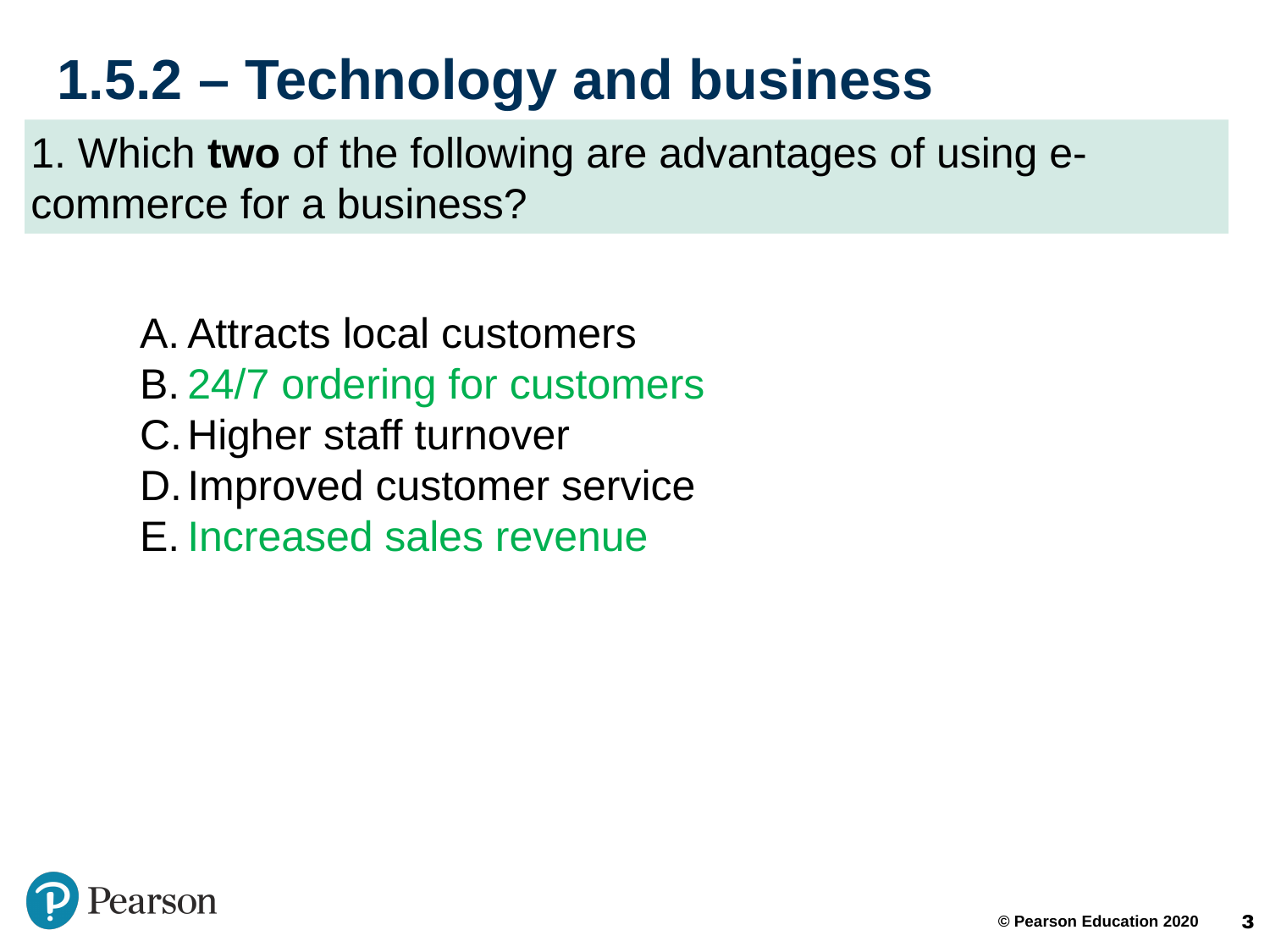

# 1.5.2 – Technology and business
1. Which two of the following are advantages of using e-commerce for a business?
Attracts local customers
24/7 ordering for customers
Higher staff turnover
Improved customer service
Increased sales revenue
3